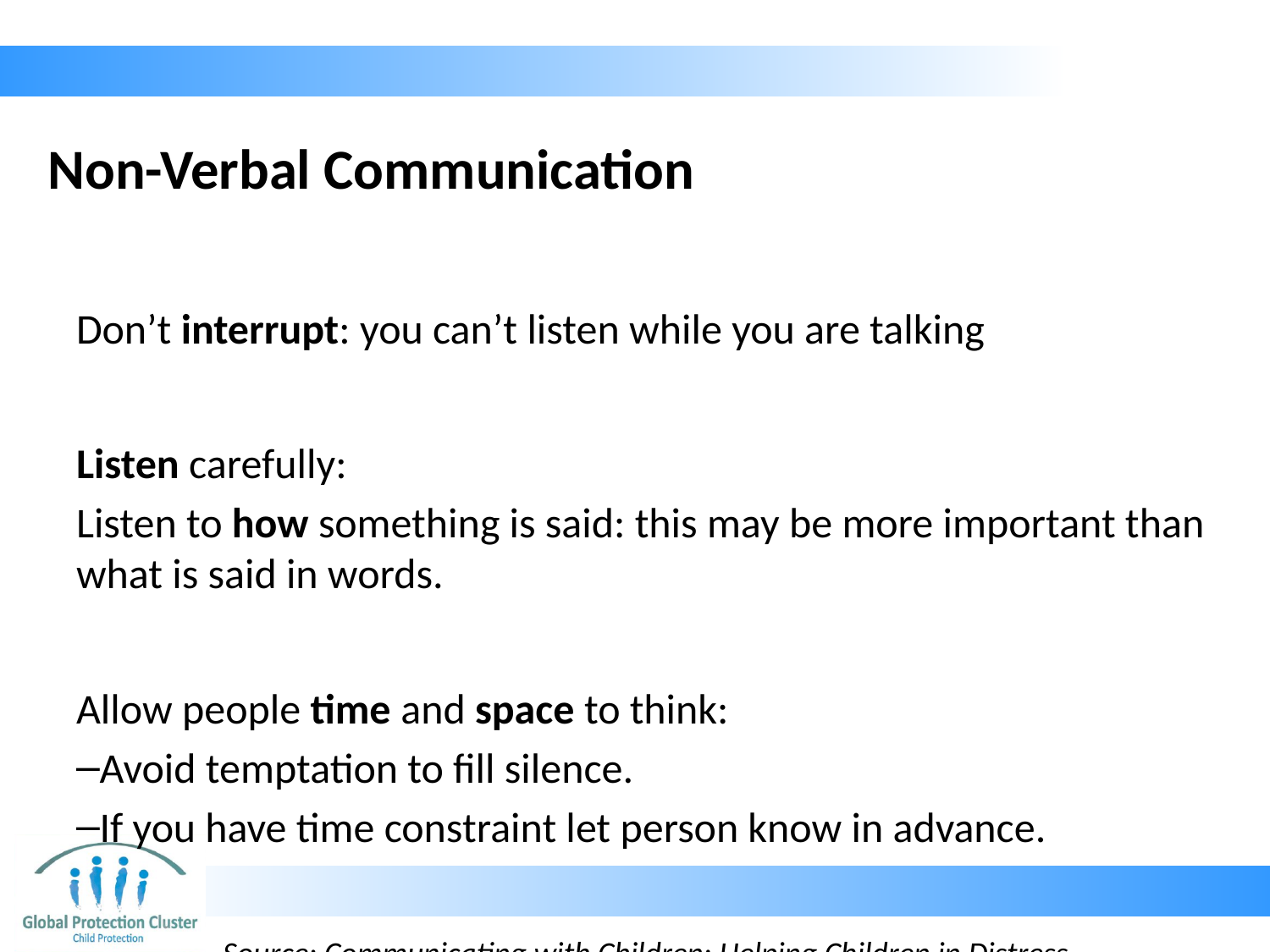

# Non-Verbal Communication

Don’t interrupt: you can’t listen while you are talking

Listen carefully:
Listen to how something is said: this may be more important than what is said in words.

Allow people time and space to think:
Avoid temptation to fill silence.
If you have time constraint let person know in advance.

Source: Communicating with Children: Helping Children in Distress